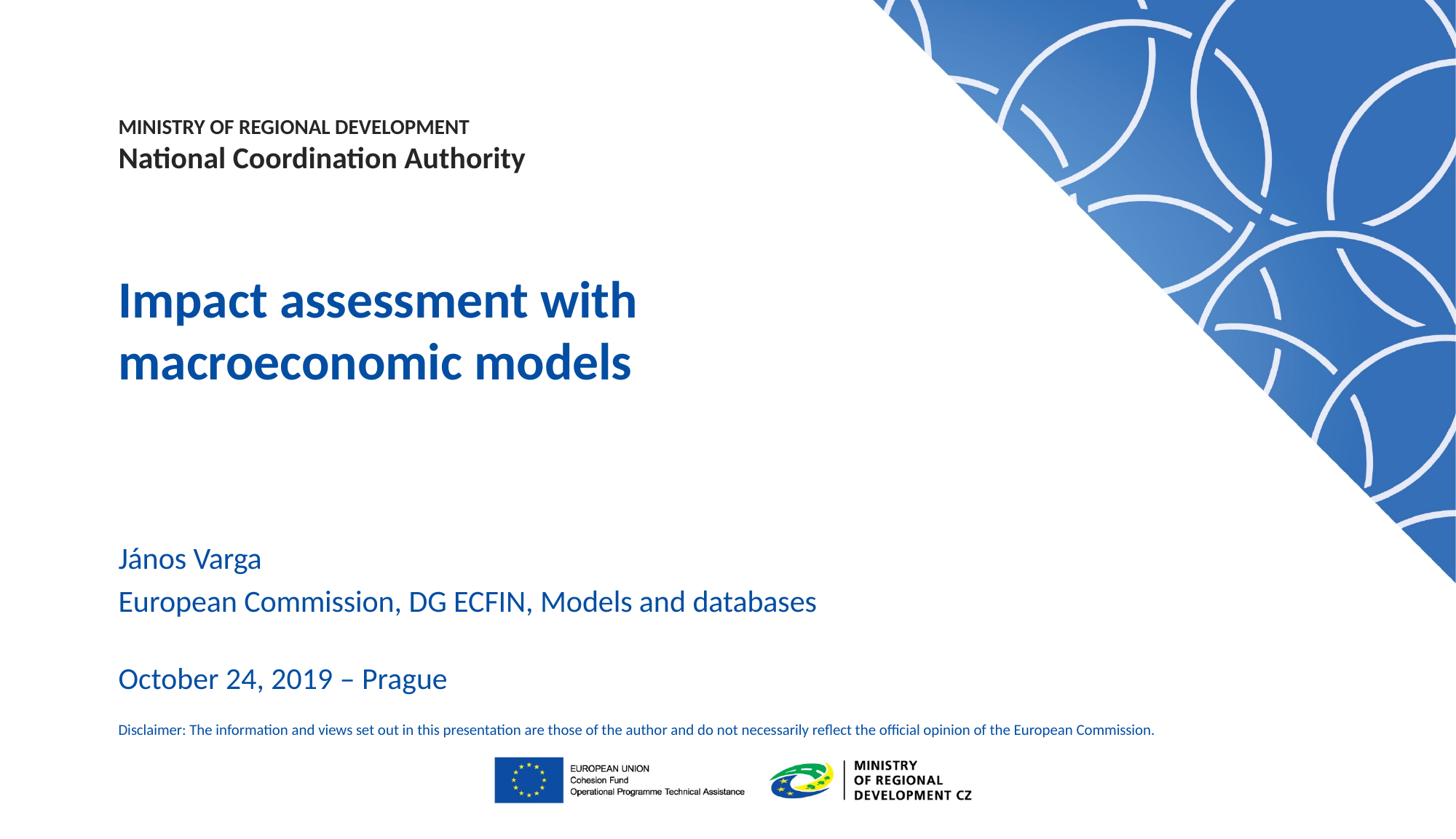

# Impact assessment with macroeconomic models
János Varga
European Commission, DG ECFIN, Models and databases
October 24, 2019 – Prague

Disclaimer: The information and views set out in this presentation are those of the author and do not necessarily reflect the official opinion of the European Commission.